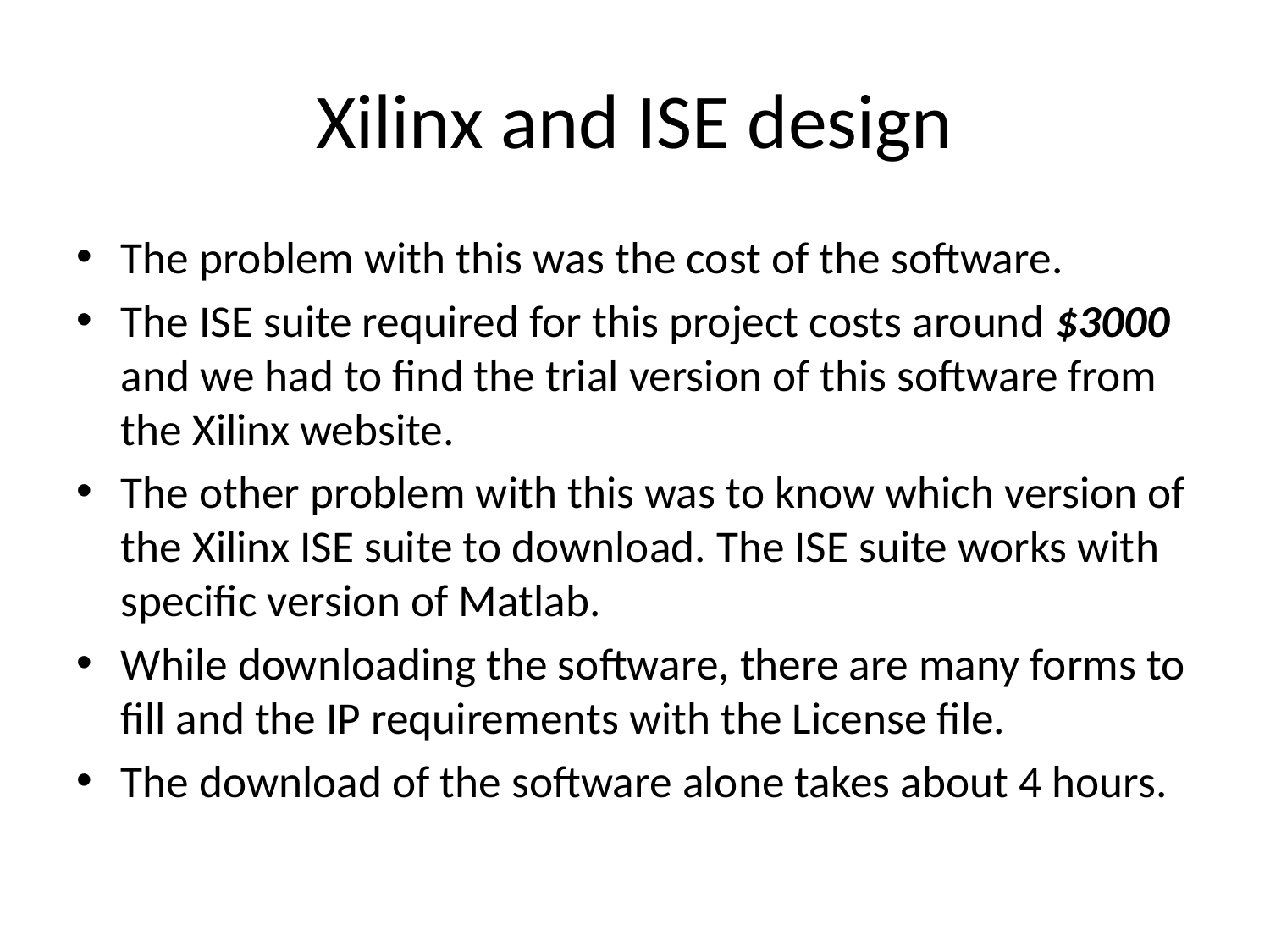

# Xilinx and ISE design
The problem with this was the cost of the software.
The ISE suite required for this project costs around $3000 and we had to find the trial version of this software from the Xilinx website.
The other problem with this was to know which version of the Xilinx ISE suite to download. The ISE suite works with specific version of Matlab.
While downloading the software, there are many forms to fill and the IP requirements with the License file.
The download of the software alone takes about 4 hours.